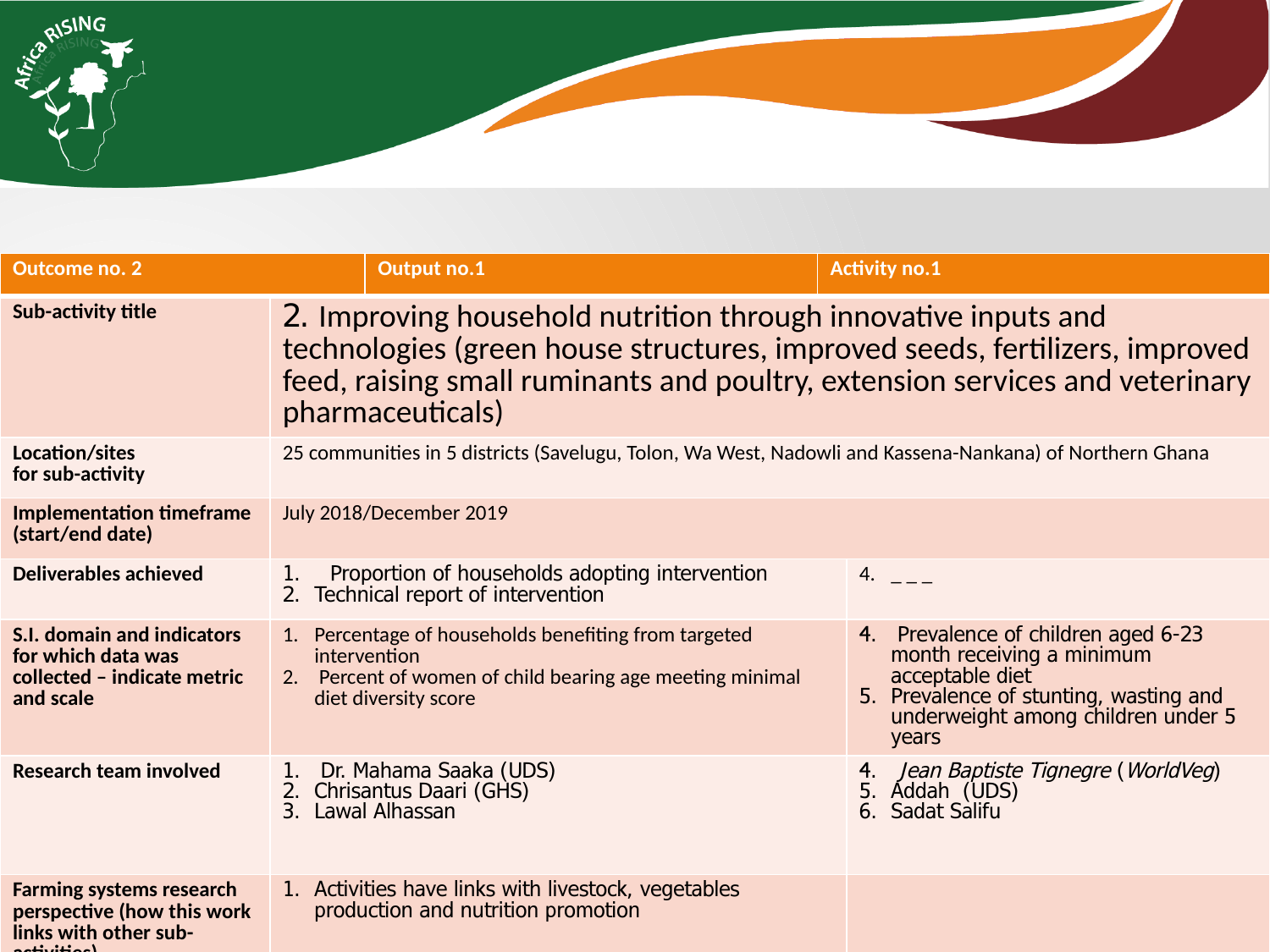

| Outcome no. 2 |  | Output no.1 | Activity no.1 |  |
| --- | --- | --- | --- | --- |
| Sub-activity title | 2. Improving household nutrition through innovative inputs and technologies (green house structures, improved seeds, fertilizers, improved feed, raising small ruminants and poultry, extension services and veterinary pharmaceuticals) |  |  |  |
| Location/sites for sub-activity | 25 communities in 5 districts (Savelugu, Tolon, Wa West, Nadowli and Kassena-Nankana) of Northern Ghana |  |  |  |
| Implementation timeframe (start/end date) | July 2018/December 2019 |  |  |  |
| Deliverables achieved | Proportion of households adopting intervention Technical report of intervention |  |  | \_ \_ \_ |
| S.I. domain and indicators for which data was collected – indicate metric and scale | Percentage of households benefiting from targeted intervention Percent of women of child bearing age meeting minimal diet diversity score |  |  | Prevalence of children aged 6-23 month receiving a minimum acceptable diet Prevalence of stunting, wasting and underweight among children under 5 years |
| Research team involved | Dr. Mahama Saaka (UDS) Chrisantus Daari (GHS) Lawal Alhassan |  |  | Jean Baptiste Tignegre (WorldVeg) Addah (UDS) Sadat Salifu |
| Farming systems research perspective (how this work links with other sub-activities) | Activities have links with livestock, vegetables production and nutrition promotion |  |  |  |
| Estimated fund requirement | Estimated fund requirement |  |  | Estimated fund requirement |